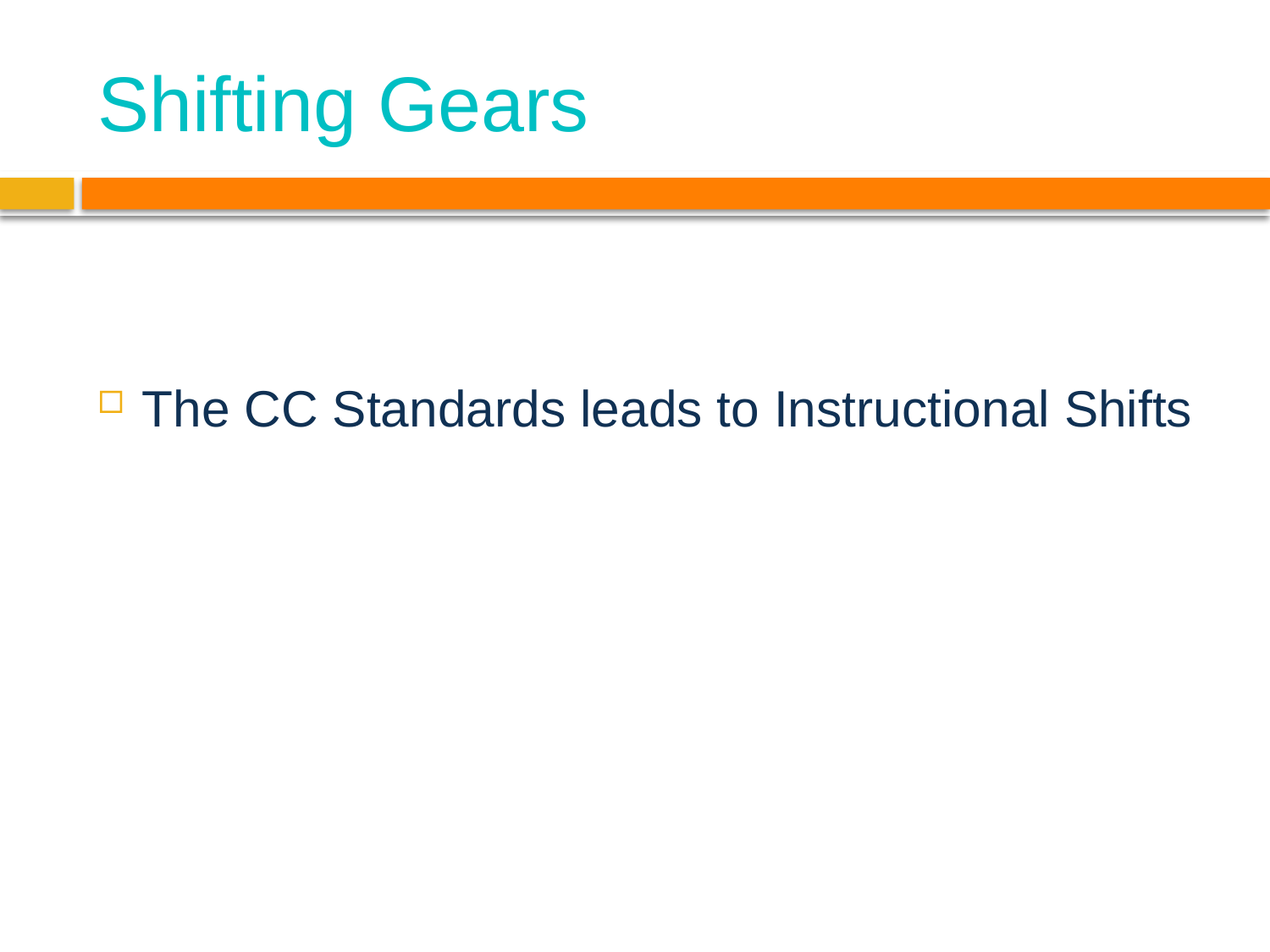

# Shifting Gears

The CC Standards leads to Instructional Shifts